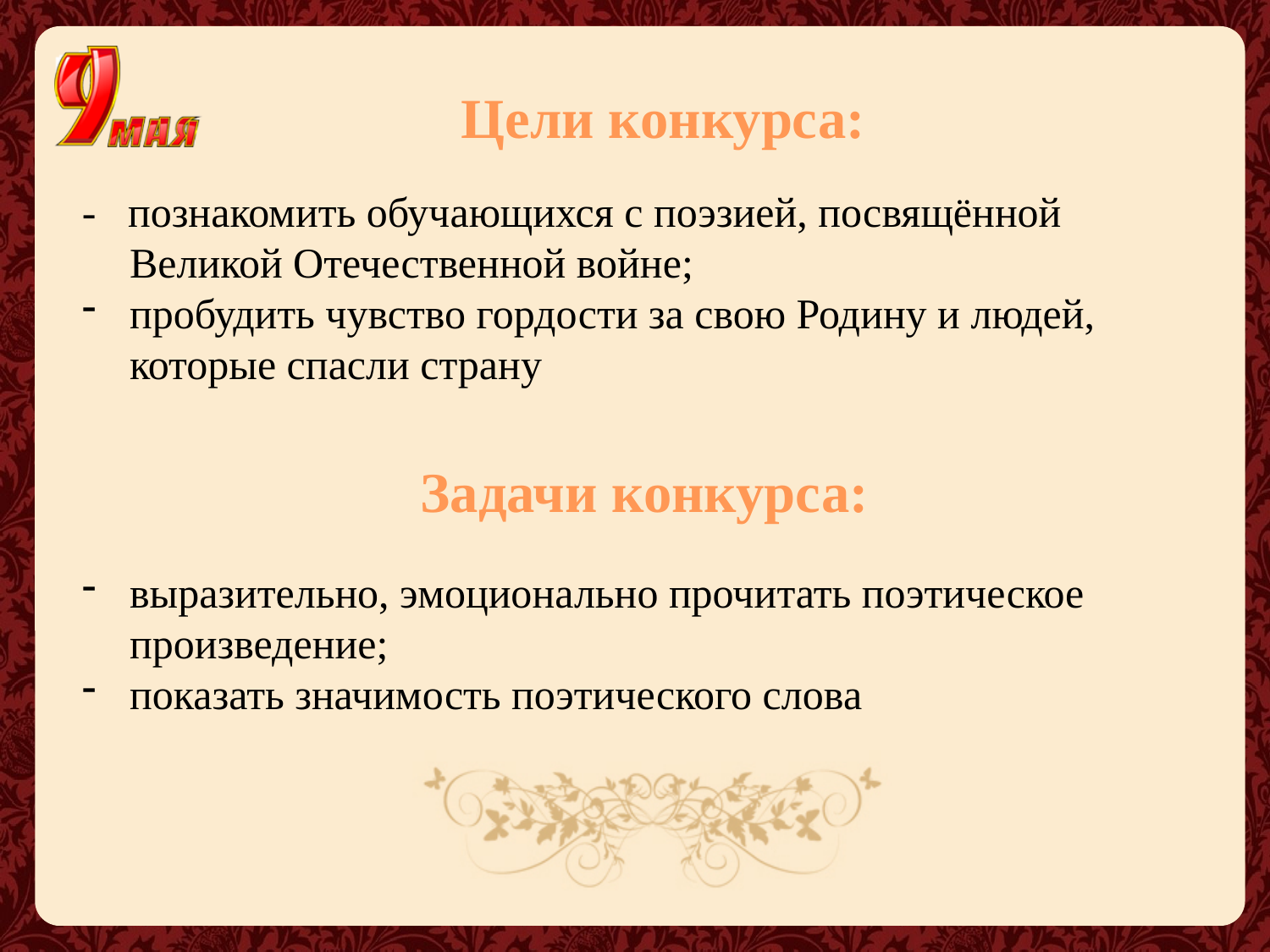

Цели конкурса:
-   познакомить обучающихся с поэзией, посвящённой Великой Отечественной войне;
пробудить чувство гордости за свою Родину и людей, которые спасли страну

Задачи конкурса:

выразительно, эмоционально прочитать поэтическое произведение;
показать значимость поэтического слова